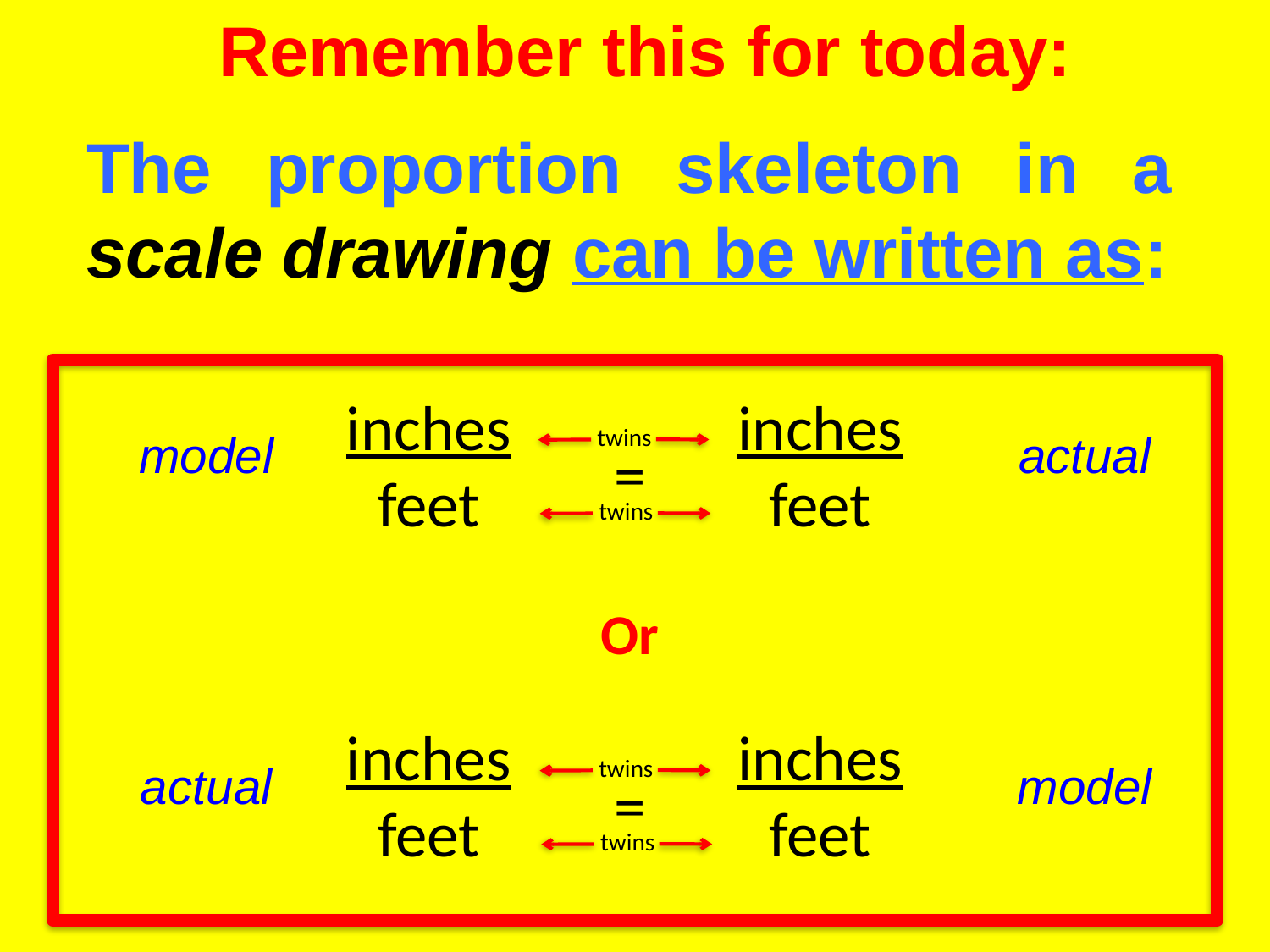

Remember this for today:
The proportion skeleton in a scale drawing can be written as:

inches
feet
inches
feet
model
actual
=
twins
twins
Or
inches
feet
inches
feet
actual
model
=
twins
twins